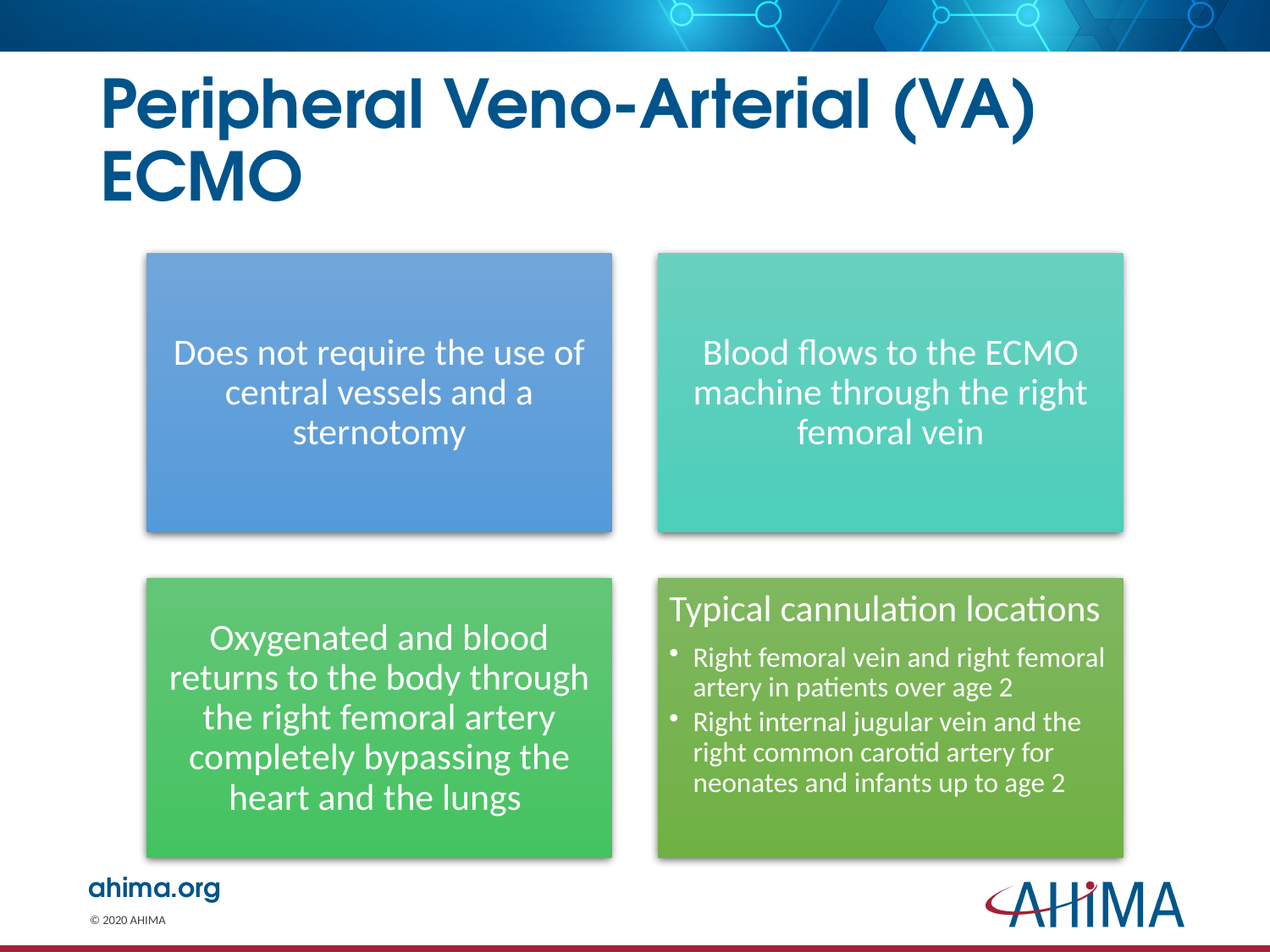

# Peripheral Veno-Arterial (VA) ECMO
Does not require the use of central vessels and a sternotomy
Blood flows to the ECMO machine through the right femoral vein
Oxygenated and blood returns to the body through the right femoral artery completely bypassing the heart and the lungs
Typical cannulation locations
Right femoral vein and right femoral artery in patients over age 2
Right internal jugular vein and the right common carotid artery for neonates and infants up to age 2